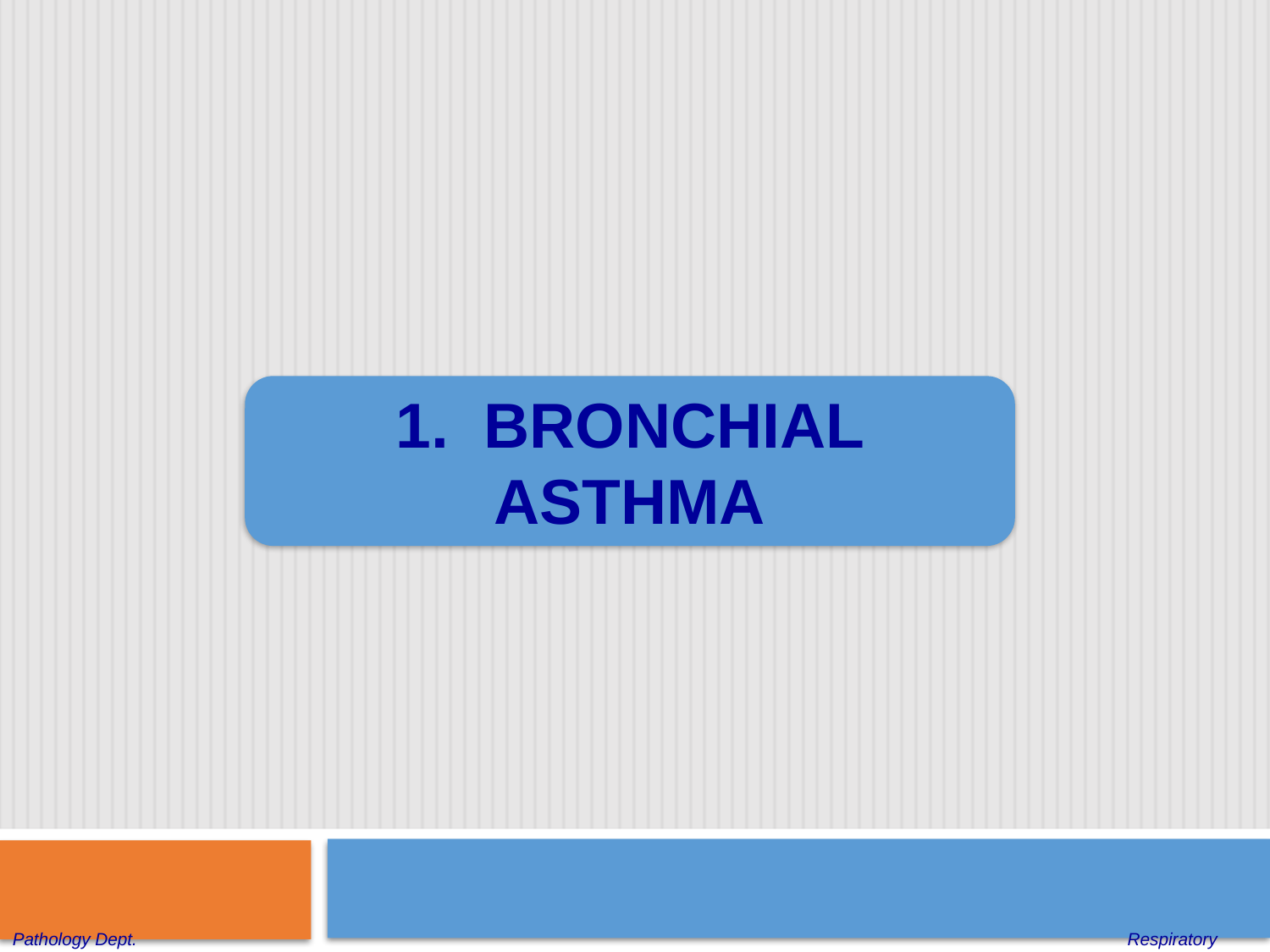

1.  BRONCHIAL ASTHMA
Respiratory Block
Pathology Dept. KSU